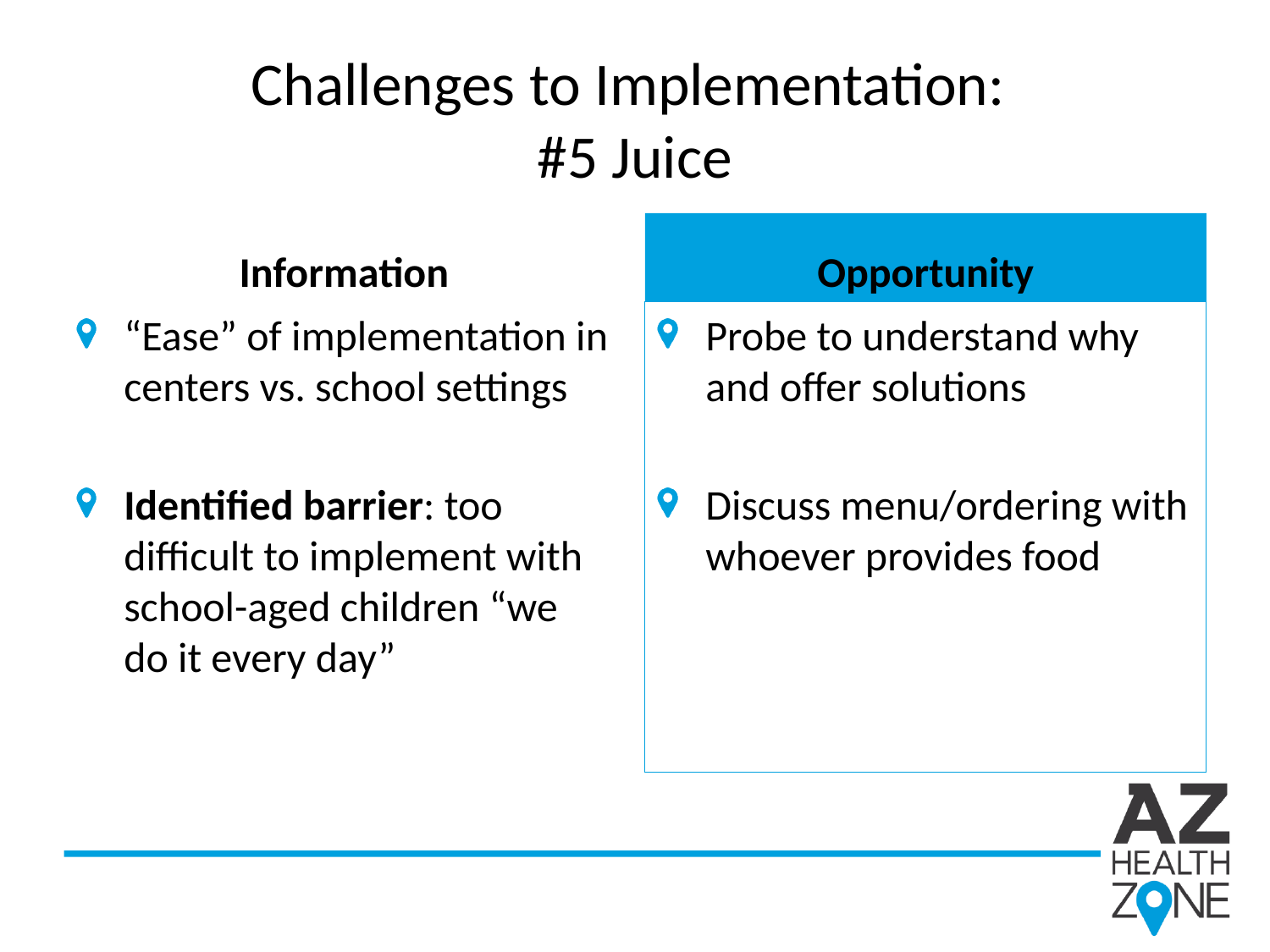

# Challenges to Implementation: #5 Juice
Information
Opportunity
“Ease” of implementation in centers vs. school settings

Identified barrier: too difficult to implement with school-aged children “we do it every day”
Probe to understand why and offer solutions

Discuss menu/ordering with whoever provides food